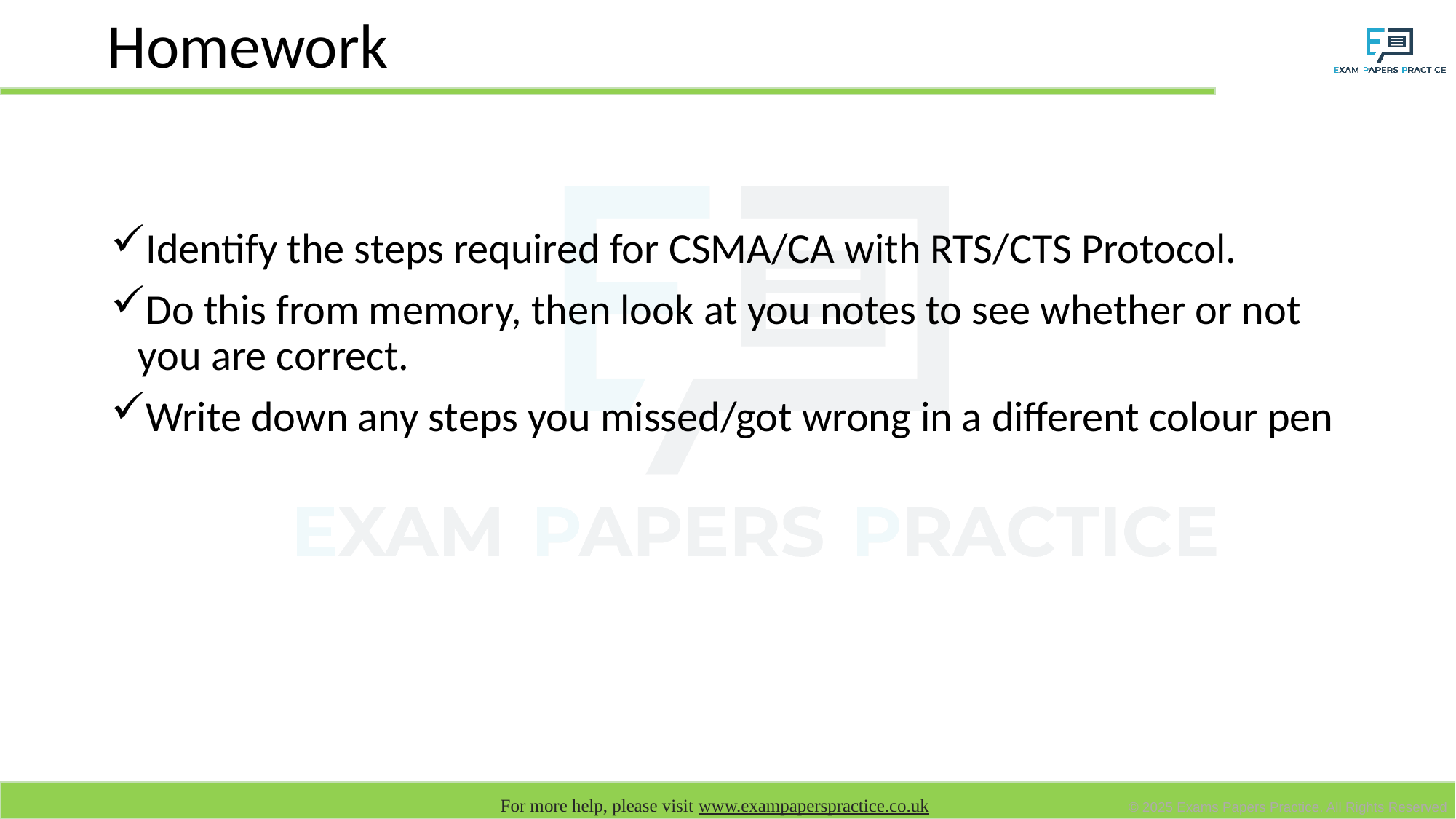

# Homework
Identify the steps required for CSMA/CA with RTS/CTS Protocol.
Do this from memory, then look at you notes to see whether or not you are correct.
Write down any steps you missed/got wrong in a different colour pen